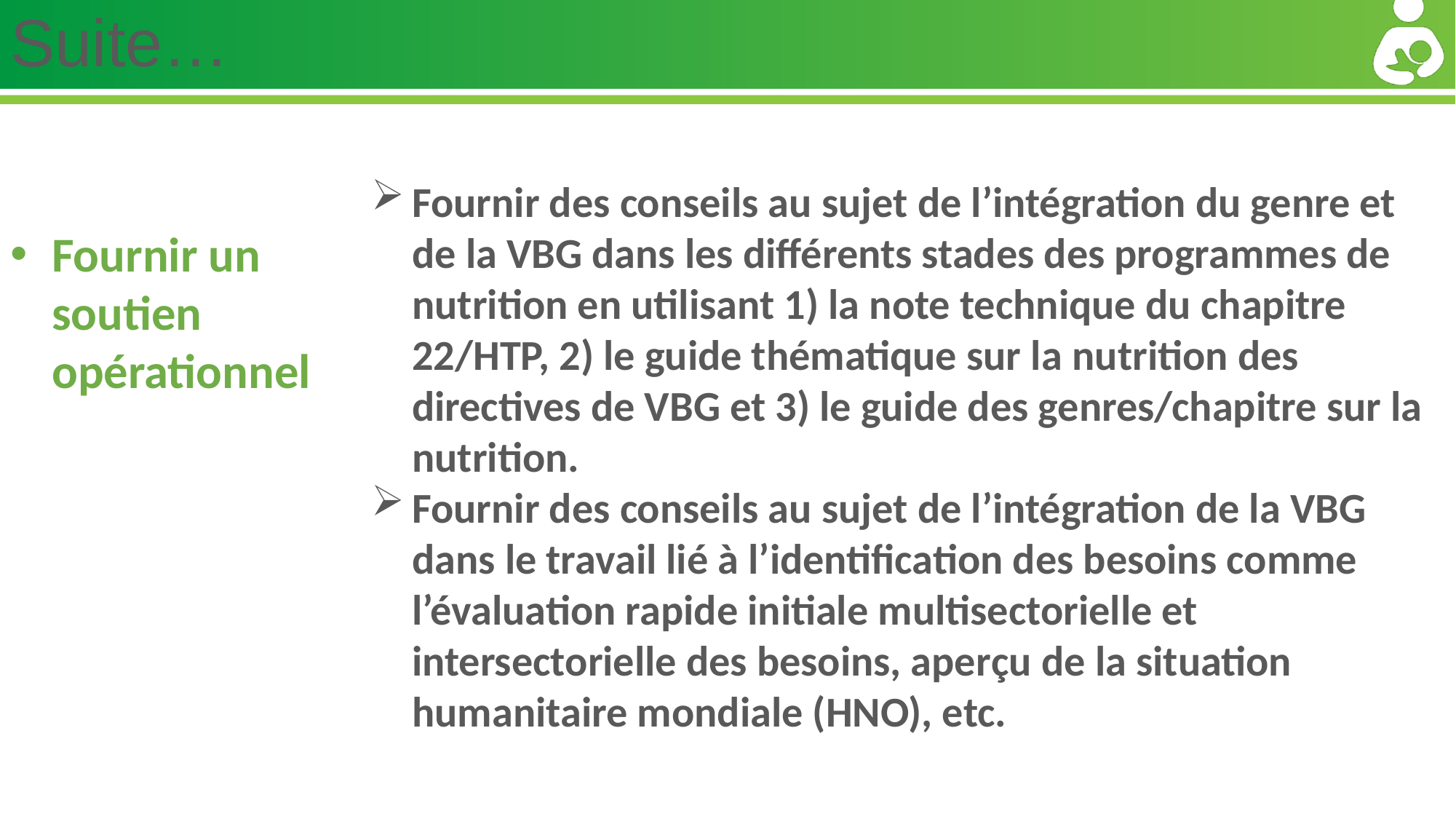

Suite…
Fournir des conseils au sujet de l’intégration du genre et de la VBG dans les différents stades des programmes de nutrition en utilisant 1) la note technique du chapitre 22/HTP, 2) le guide thématique sur la nutrition des directives de VBG et 3) le guide des genres/chapitre sur la nutrition.
Fournir des conseils au sujet de l’intégration de la VBG dans le travail lié à l’identification des besoins comme l’évaluation rapide initiale multisectorielle et intersectorielle des besoins, aperçu de la situation humanitaire mondiale (HNO), etc.
Fournir un soutien opérationnel